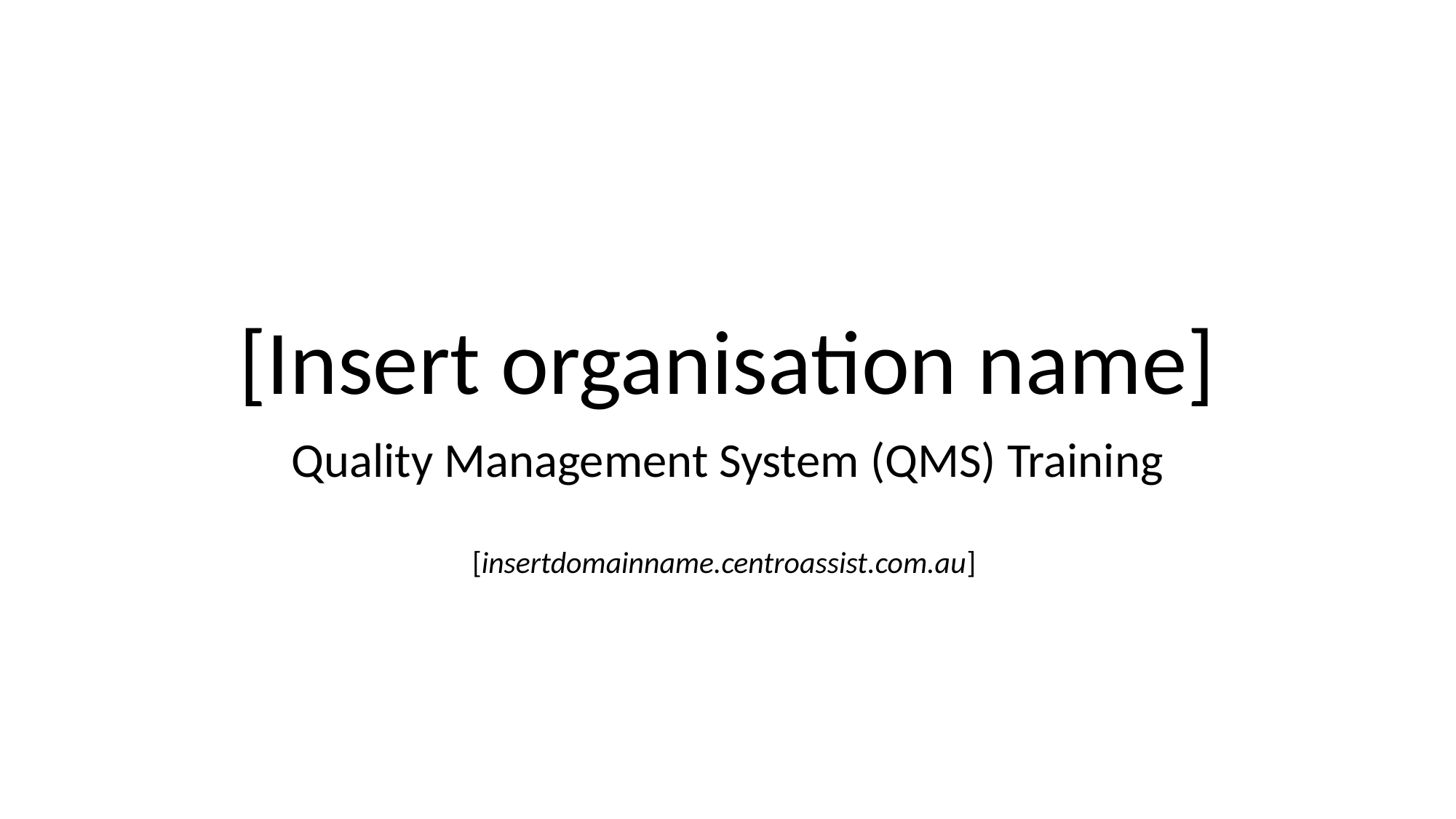

# [Insert organisation name]
Quality Management System (QMS) Training
[insertdomainname.centroassist.com.au]